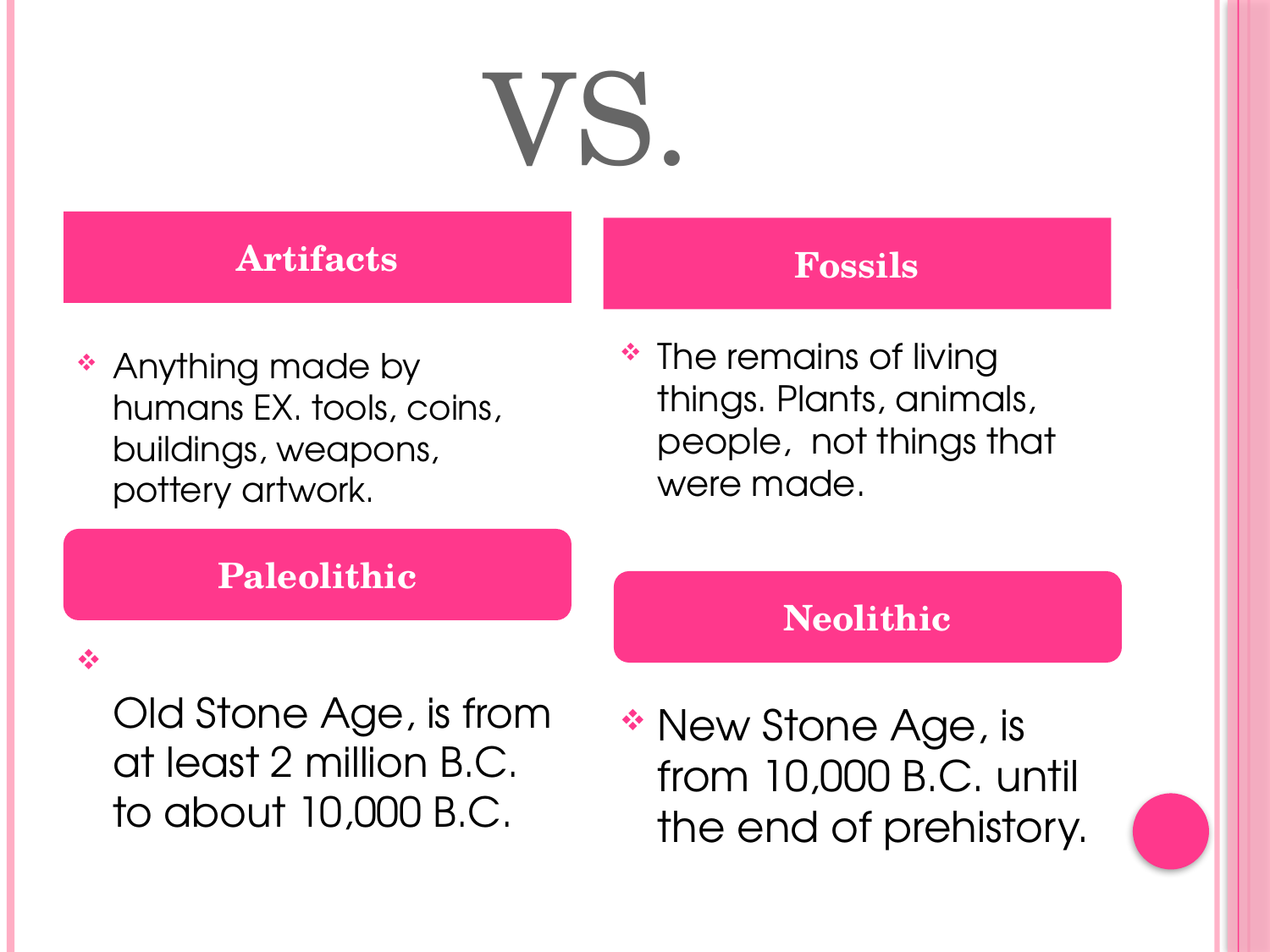

# VS.
Artifacts
Fossils
The remains of living things. Plants, animals, people,  not things that were made.

New Stone Age, is from 10,000 B.C. until the end of prehistory.
Anything made by humans EX. tools, coins, buildings, weapons, pottery artwork.

Old Stone Age, is from at least 2 million B.C. to about 10,000 B.C.
Paleolithic
Neolithic